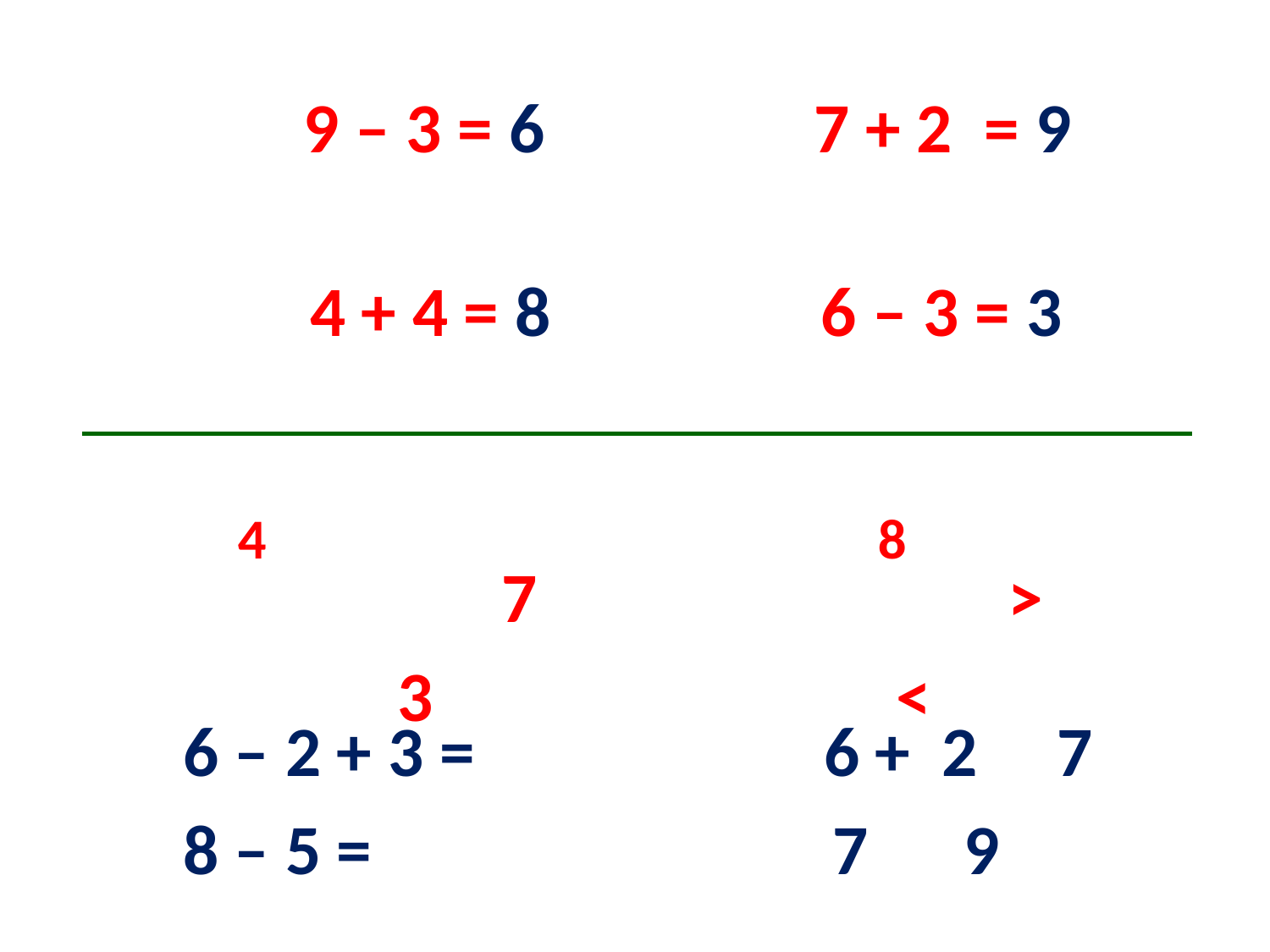

9 – 3 = 6                 7 + 2  = 9
              4 + 4 = 8                 6 – 3 = 3

      6 – 2 + 3 =                      6 +  2     7
      8 – 5 =                             7      9
8
4
7
>
3
<